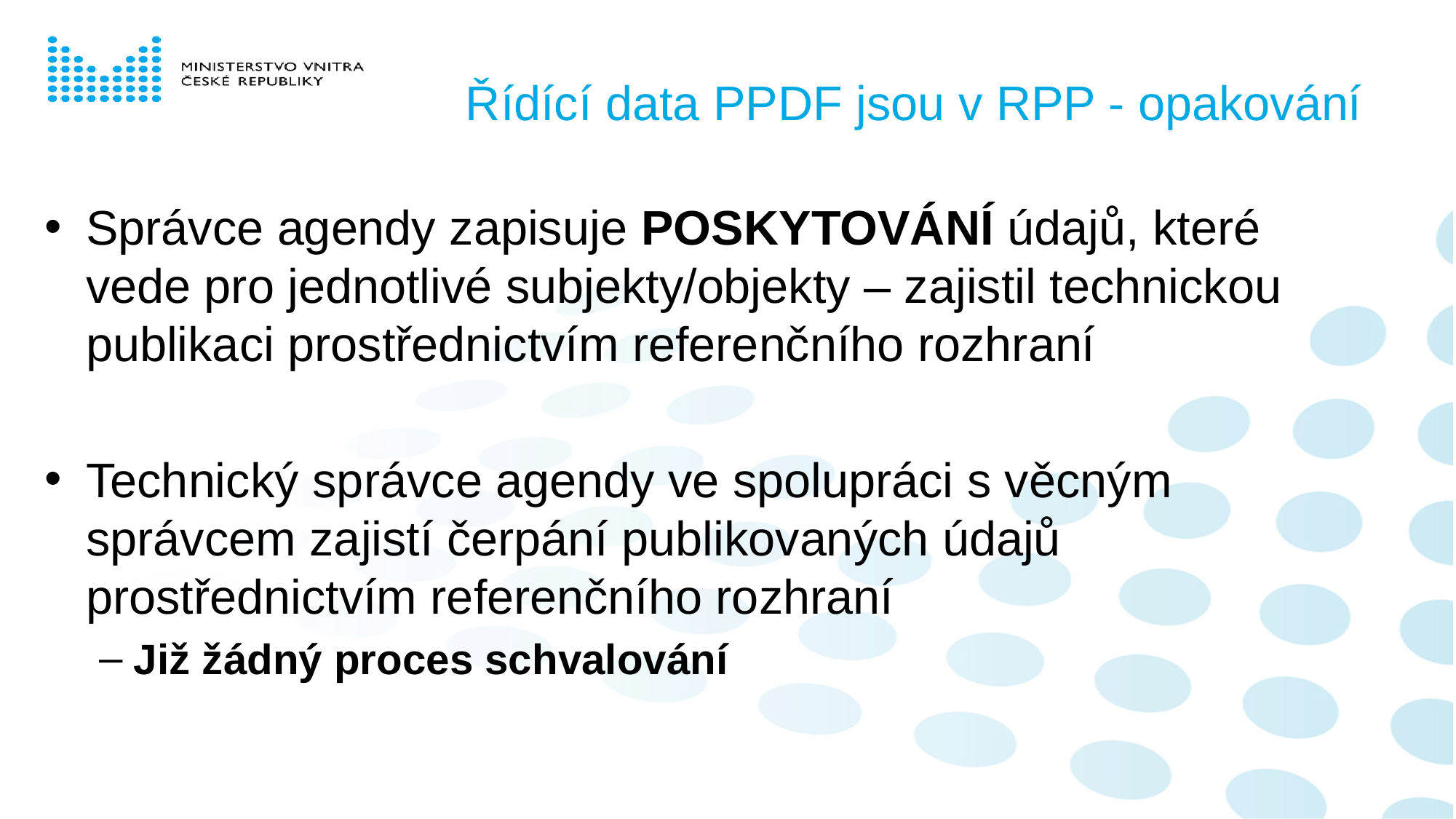

# Řídící data PPDF jsou v RPP - opakování
Správce agendy zapisuje POSKYTOVÁNÍ údajů, které vede pro jednotlivé subjekty/objekty – zajistil technickou publikaci prostřednictvím referenčního rozhraní

Technický správce agendy ve spolupráci s věcným správcem zajistí čerpání publikovaných údajů prostřednictvím referenčního rozhraní
Již žádný proces schvalování